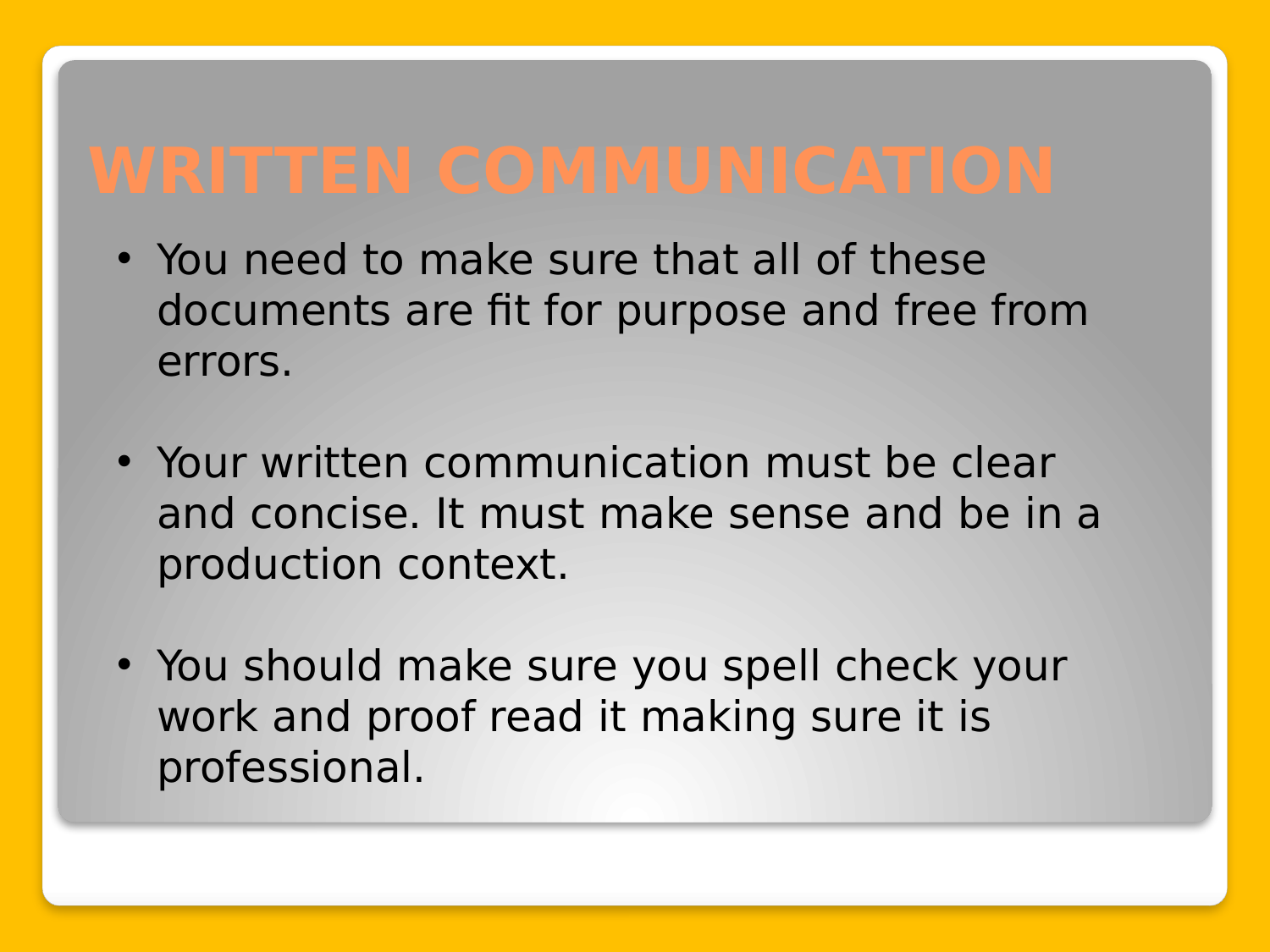

# WRITTEN COMMUNICATION
You need to make sure that all of these documents are fit for purpose and free from errors.

Your written communication must be clear and concise. It must make sense and be in a production context.

You should make sure you spell check your work and proof read it making sure it is professional.